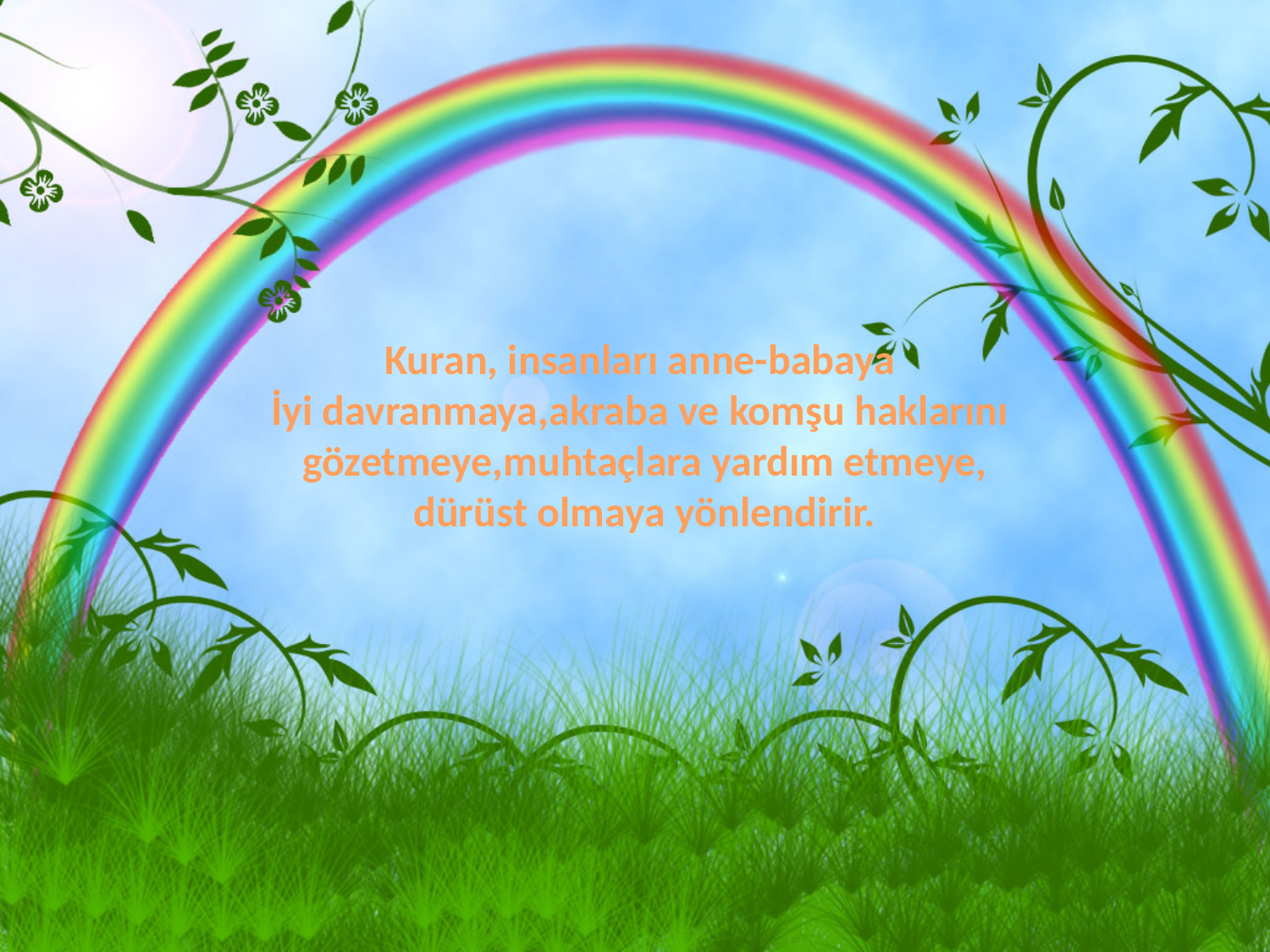

Kuran, insanları anne-babaya
İyi davranmaya,akraba ve komşu haklarını
gözetmeye,muhtaçlara yardım etmeye,
dürüst olmaya yönlendirir.